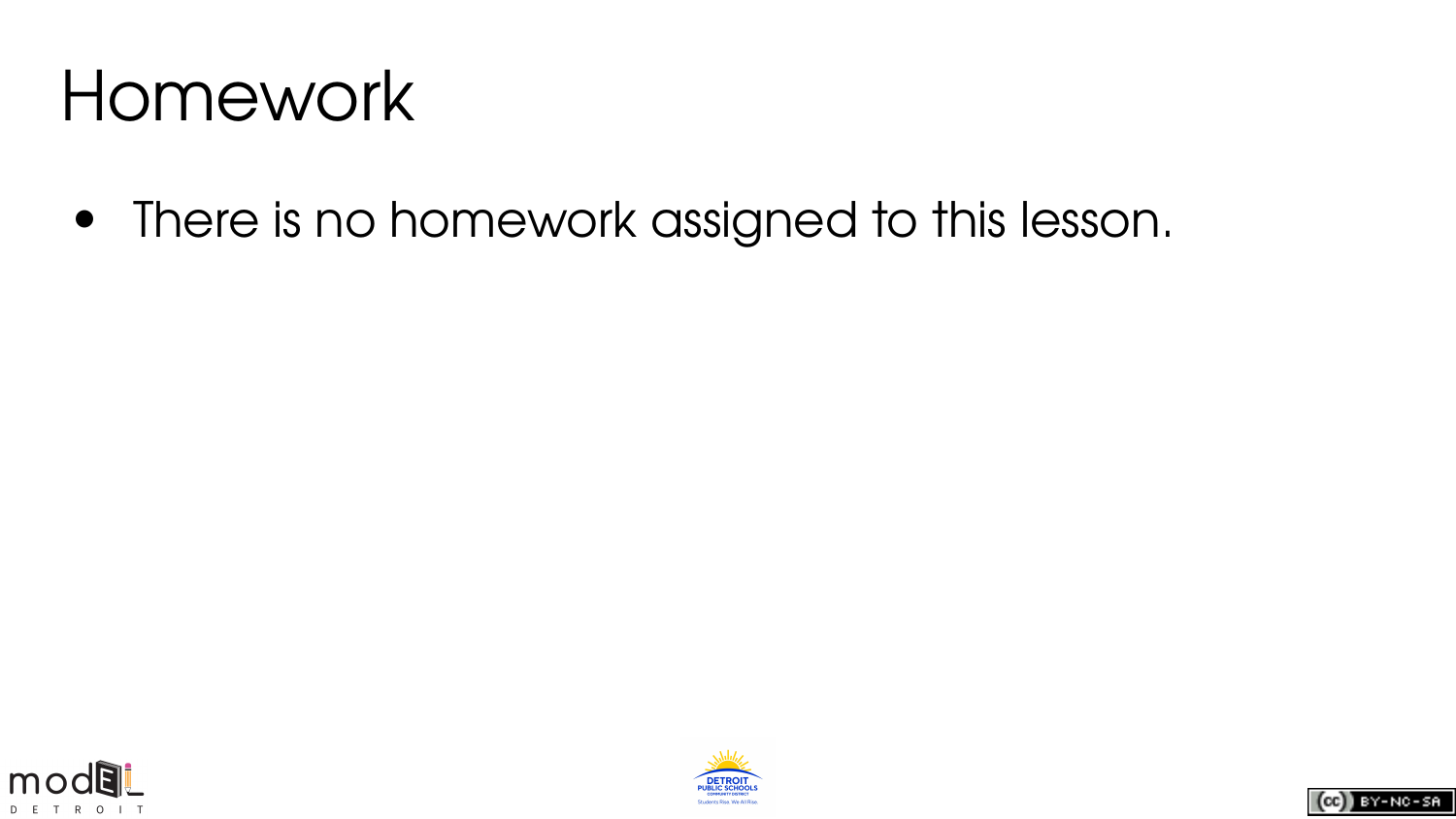

# Homework
There is no homework assigned to this lesson.